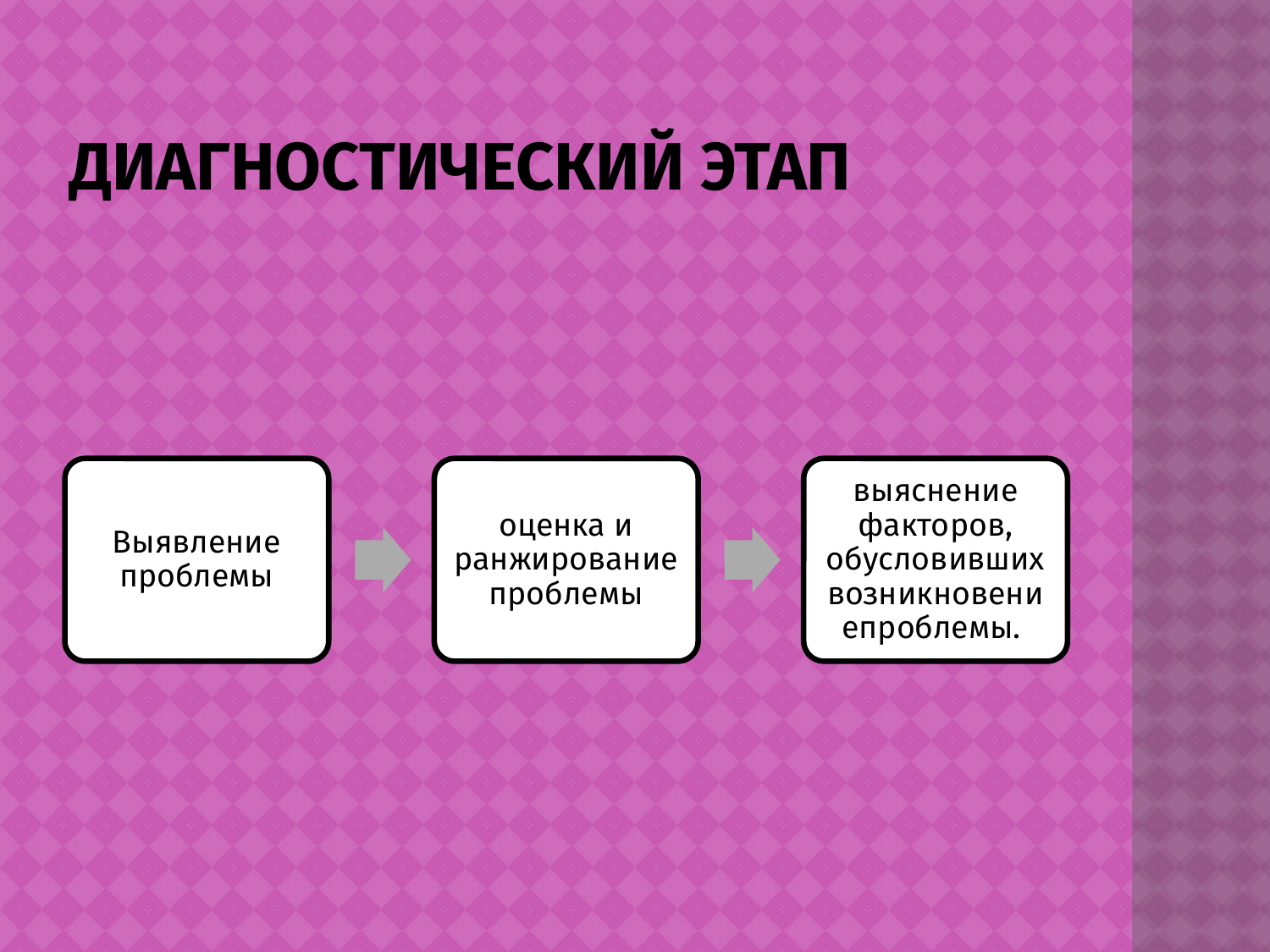

# Диагностический этап
Выявление проблемы

оценка и ранжирование проблемы

выяснение факторов, обусловивших возникновениепроблемы.